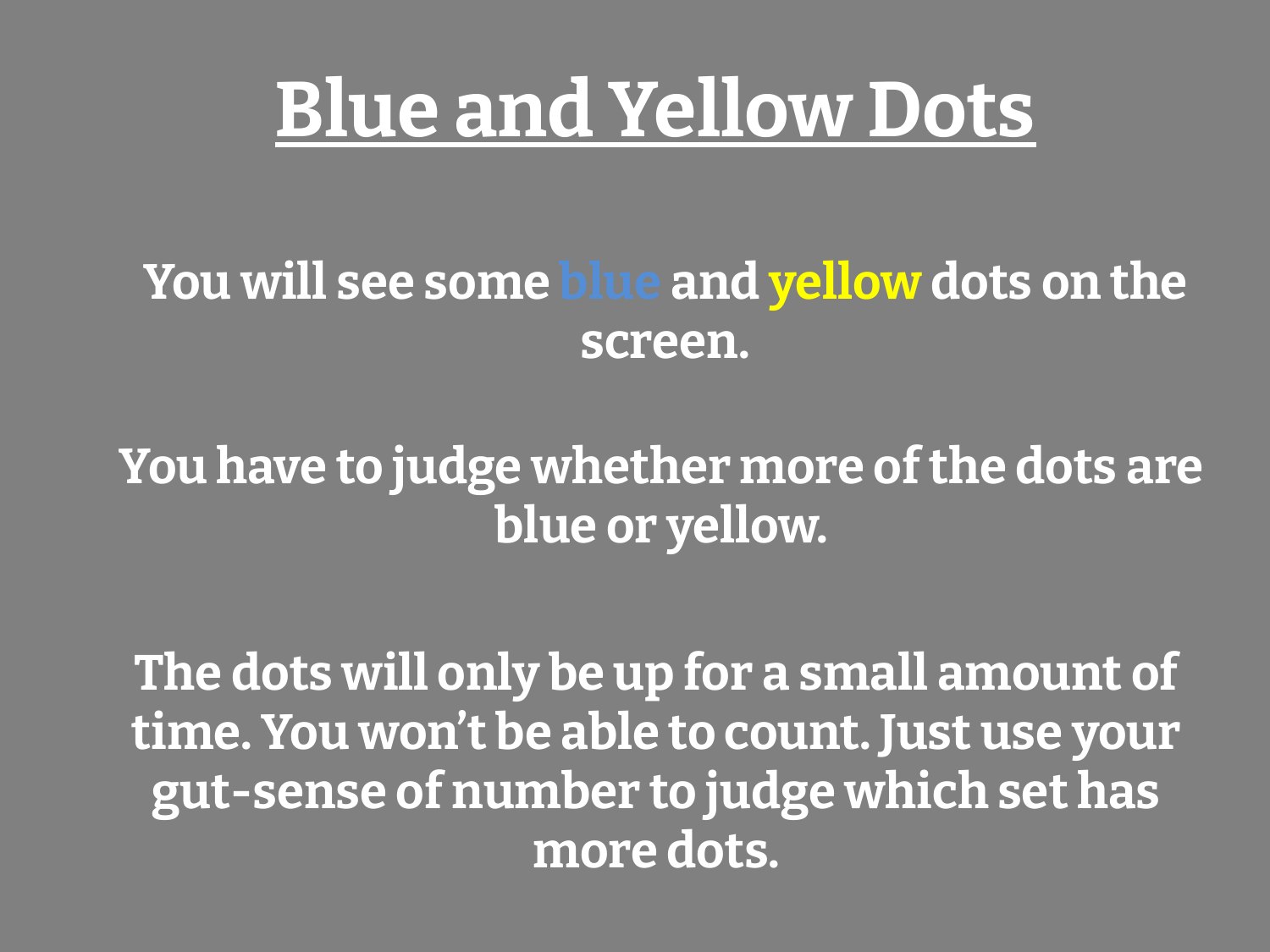

Blue and Yellow Dots
You will see some blue and yellow dots on the screen.
You have to judge whether more of the dots are blue or yellow.
The dots will only be up for a small amount of time. You won’t be able to count. Just use your gut-sense of number to judge which set has more dots.